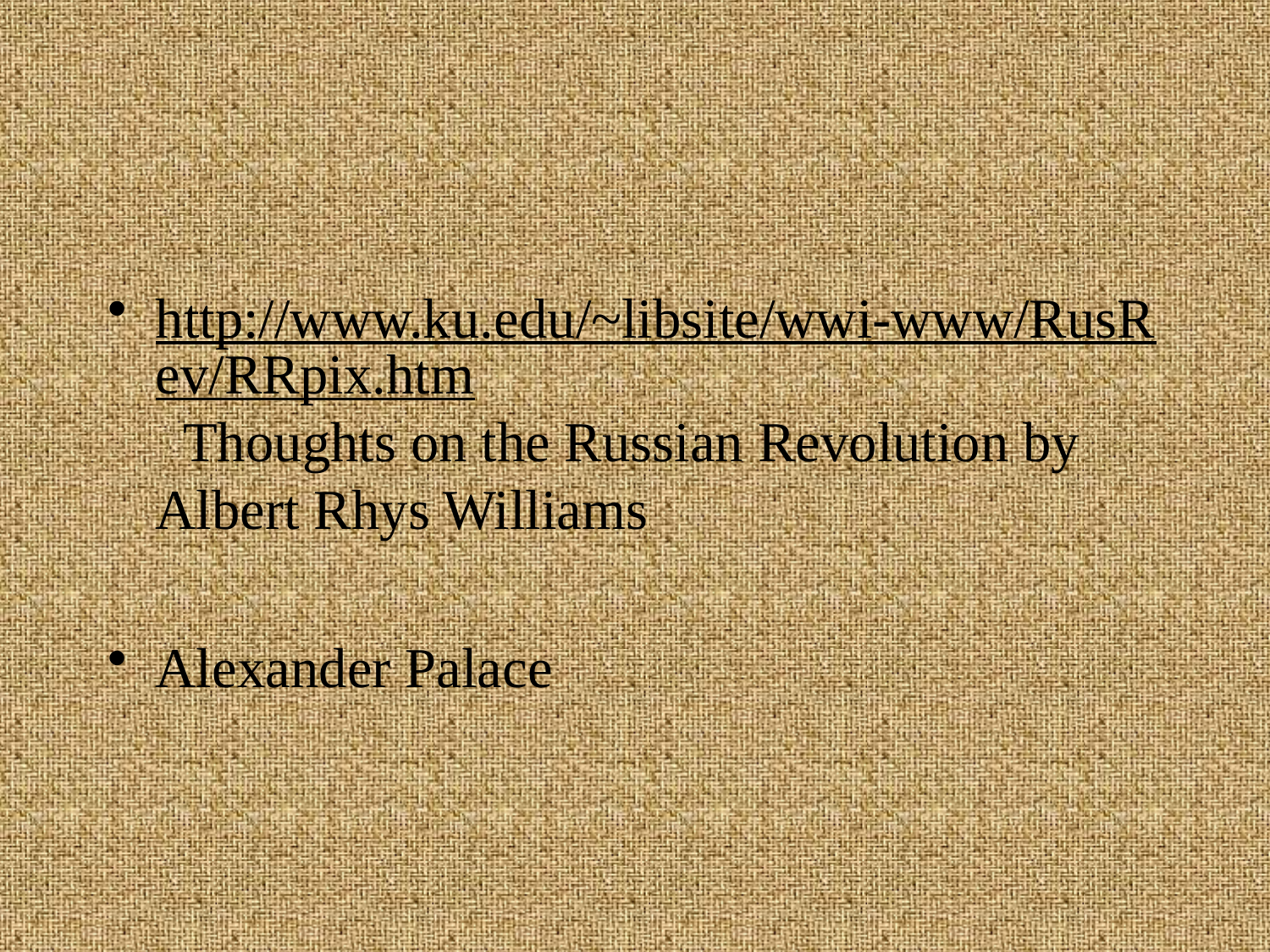

#
http://www.ku.edu/~libsite/wwi-www/RusRev/RRpix.htm  Thoughts on the Russian Revolution by Albert Rhys Williams

Alexander Palace